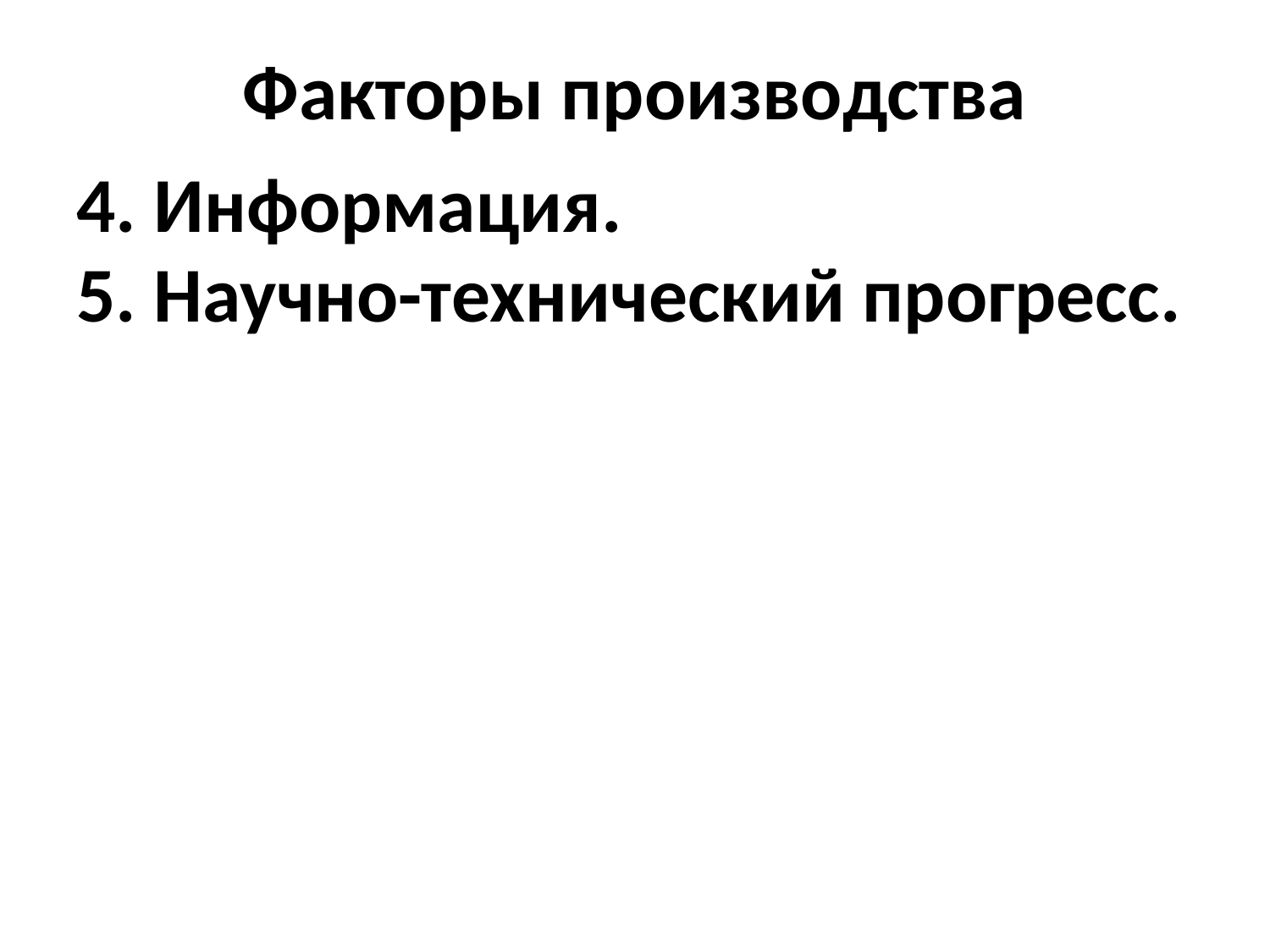

# Факторы производства
4. Информация.
5. Научно-технический прогресс.